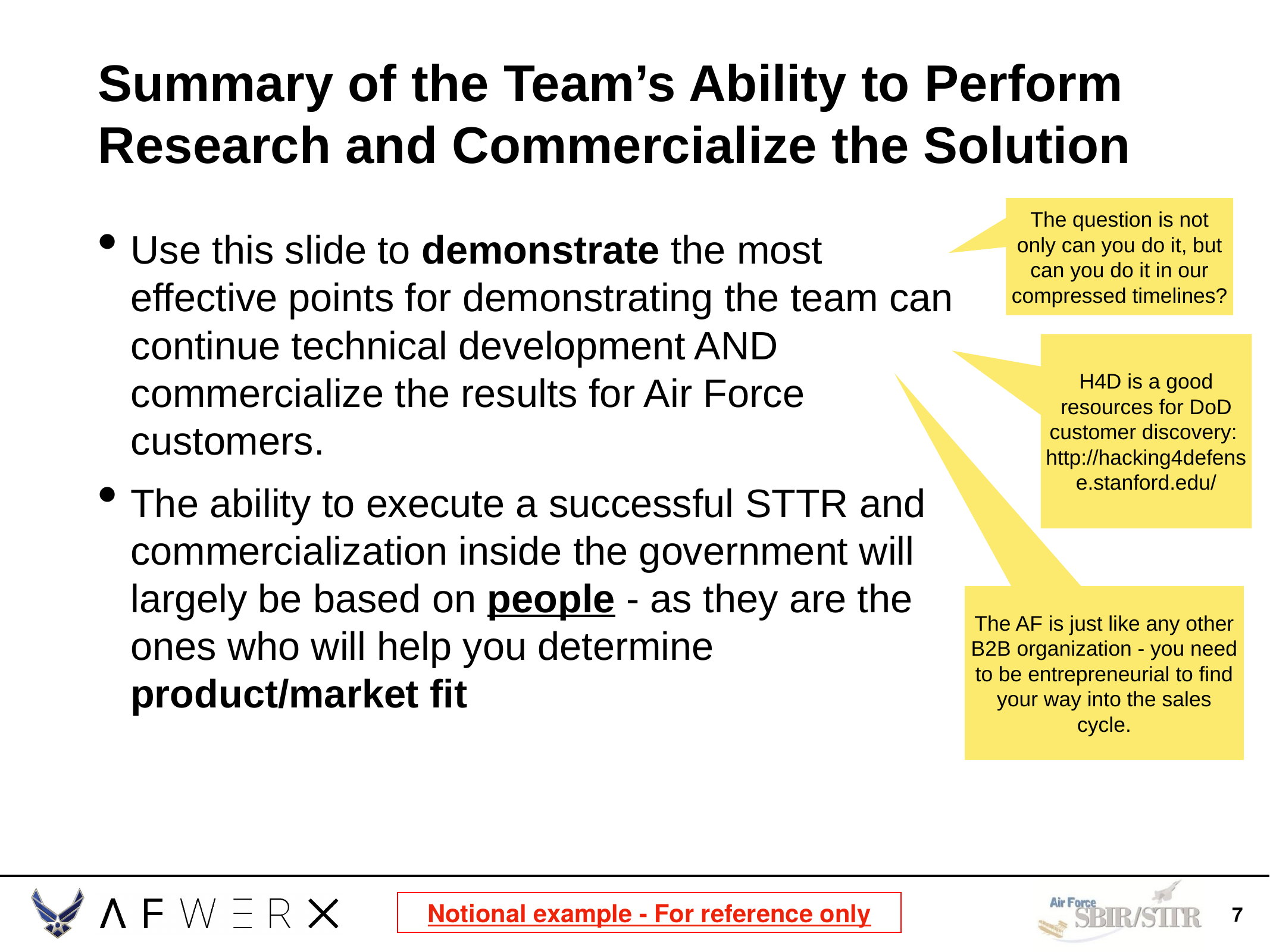

# Summary of the Team’s Ability to Perform Research and Commercialize the Solution
The question is not only can you do it, but can you do it in our compressed timelines?
Use this slide to demonstrate the most effective points for demonstrating the team can continue technical development AND commercialize the results for Air Force customers.
The ability to execute a successful STTR and commercialization inside the government will largely be based on people - as they are the ones who will help you determine product/market fit
H4D is a good resources for DoD customer discovery:  http://hacking4defense.stanford.edu/
The AF is just like any other B2B organization - you need to be entrepreneurial to find your way into the sales cycle.